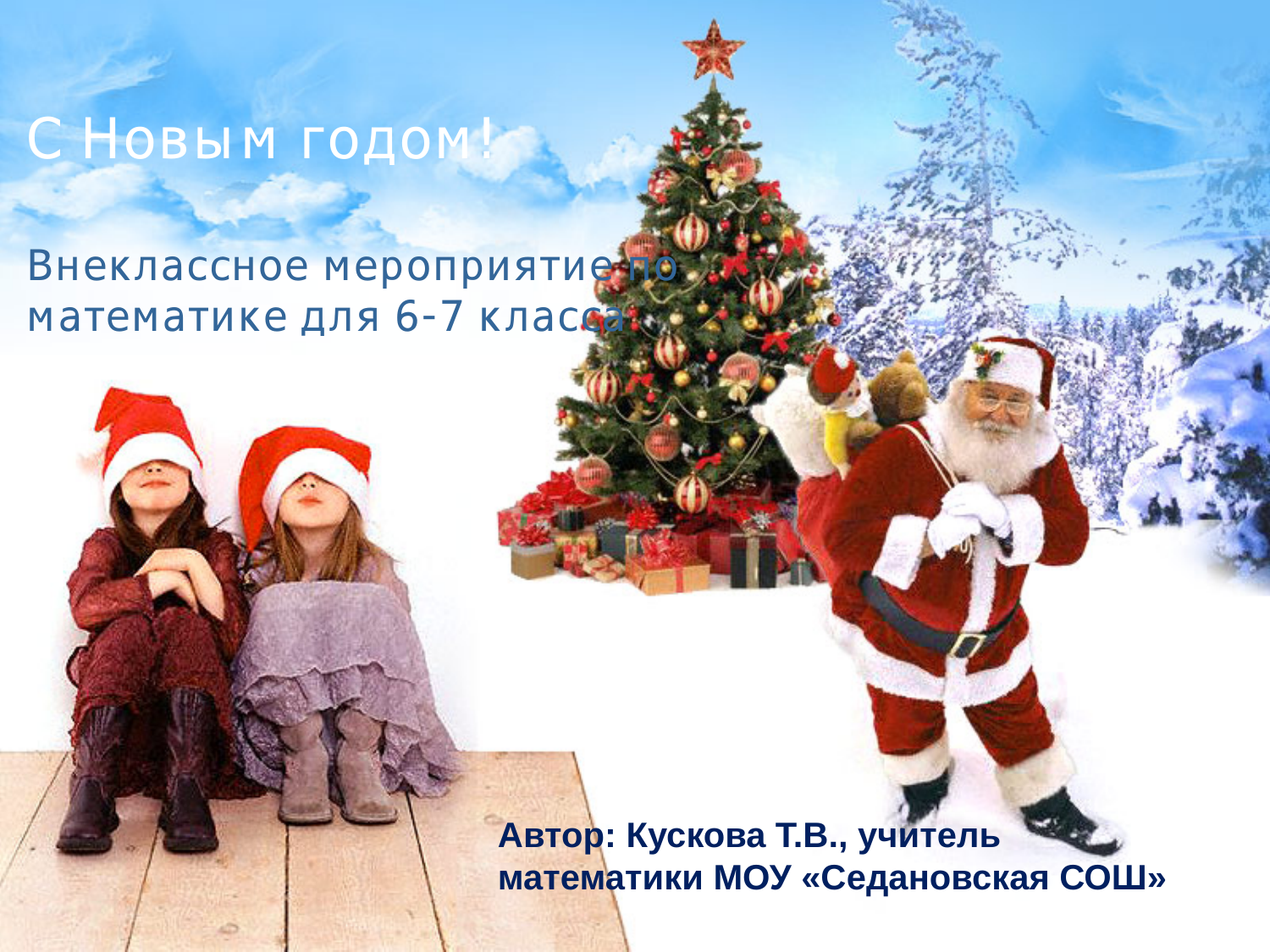

# С Новым годом! Внеклассное мероприятие по математике для 6-7 класса
Автор: Кускова Т.В., учитель математики МОУ «Седановская СОШ»